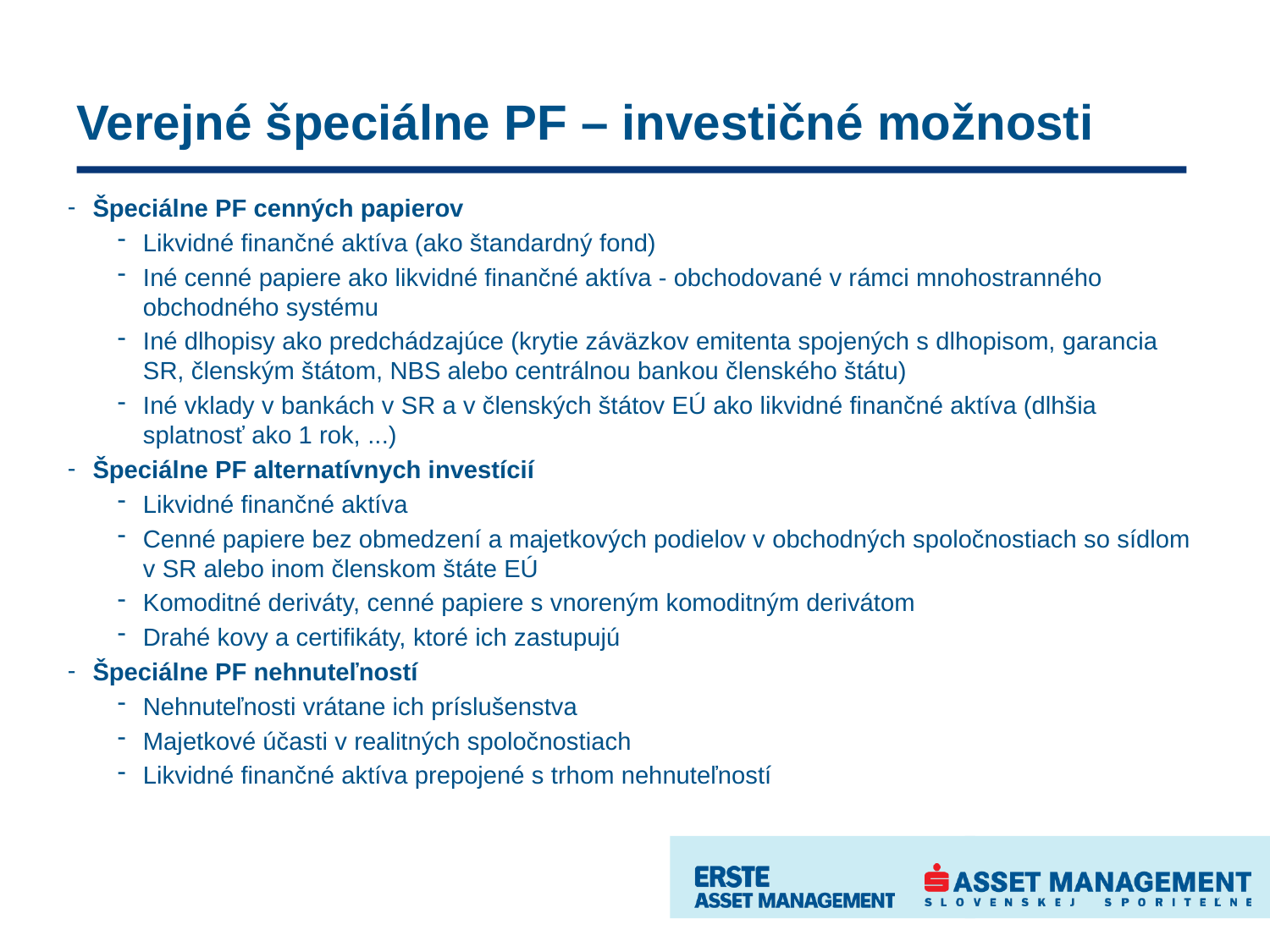

# Verejné špeciálne PF – investičné možnosti
Špeciálne PF cenných papierov
Likvidné finančné aktíva (ako štandardný fond)
Iné cenné papiere ako likvidné finančné aktíva - obchodované v rámci mnohostranného obchodného systému
Iné dlhopisy ako predchádzajúce (krytie záväzkov emitenta spojených s dlhopisom, garancia SR, členským štátom, NBS alebo centrálnou bankou členského štátu)
Iné vklady v bankách v SR a v členských štátov EÚ ako likvidné finančné aktíva (dlhšia splatnosť ako 1 rok, ...)
Špeciálne PF alternatívnych investícií
Likvidné finančné aktíva
Cenné papiere bez obmedzení a majetkových podielov v obchodných spoločnostiach so sídlom v SR alebo inom členskom štáte EÚ
Komoditné deriváty, cenné papiere s vnoreným komoditným derivátom
Drahé kovy a certifikáty, ktoré ich zastupujú
Špeciálne PF nehnuteľností
Nehnuteľnosti vrátane ich príslušenstva
Majetkové účasti v realitných spoločnostiach
Likvidné finančné aktíva prepojené s trhom nehnuteľností